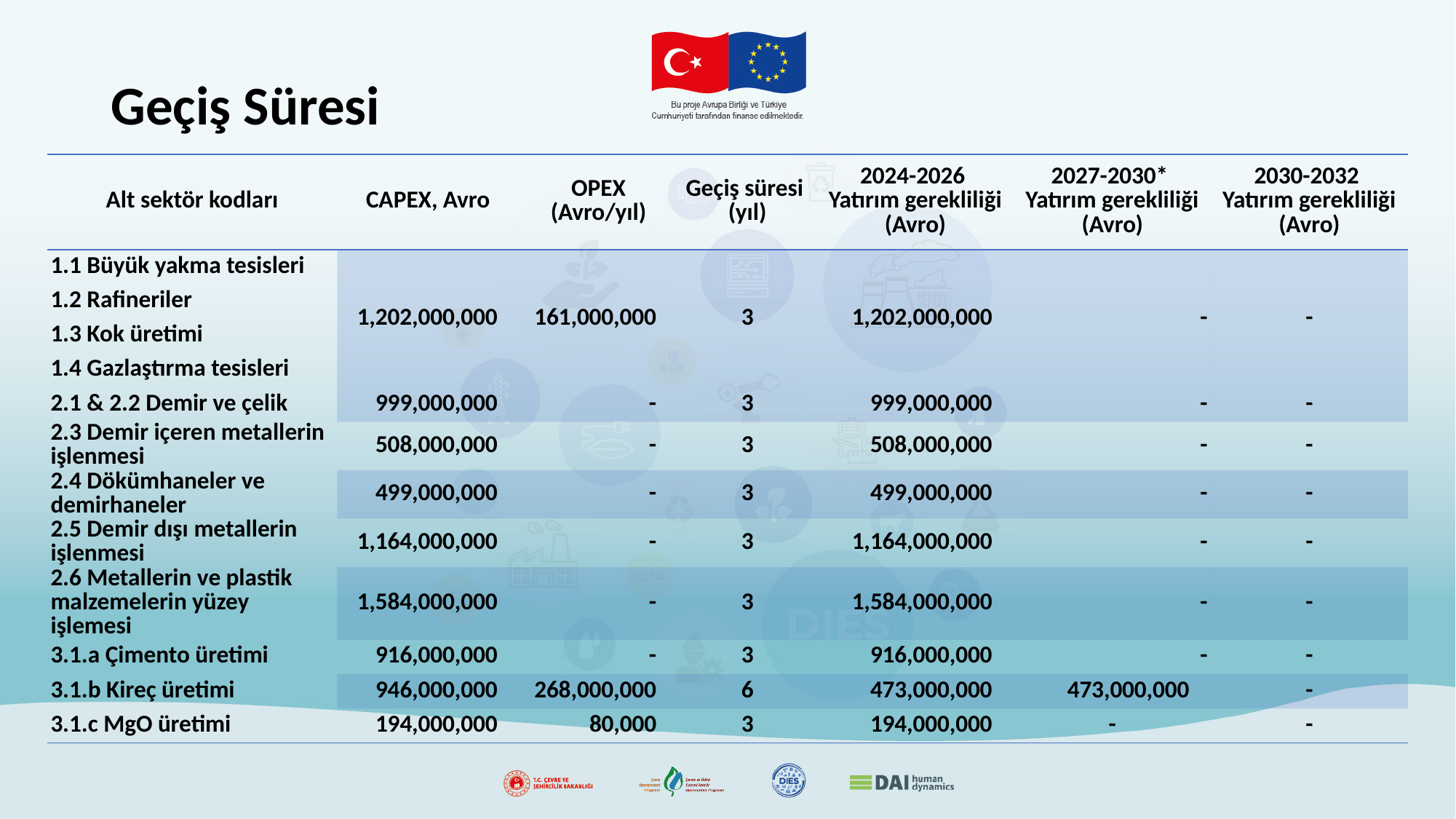

# Geçiş Süresi
| Alt sektör kodları | CAPEX, Avro | OPEX (Avro/yıl) | Geçiş süresi (yıl) | 2024-2026 Yatırım gerekliliği (Avro) | 2027-2030\* Yatırım gerekliliği (Avro) | 2030-2032 Yatırım gerekliliği (Avro) |
| --- | --- | --- | --- | --- | --- | --- |
| 1.1 Büyük yakma tesisleri | 1,202,000,000 | 161,000,000 | 3 | 1,202,000,000 | - | - |
| 1.2 Rafineriler |  |  |  |  |  |  |
| 1.3 Kok üretimi |  |  |  |  |  |  |
| 1.4 Gazlaştırma tesisleri |  |  |  |  |  |  |
| 2.1 & 2.2 Demir ve çelik | 999,000,000 | - | 3 | 999,000,000 | - | - |
| 2.3 Demir içeren metallerin işlenmesi | 508,000,000 | - | 3 | 508,000,000 | - | - |
| 2.4 Dökümhaneler ve demirhaneler | 499,000,000 | - | 3 | 499,000,000 | - | - |
| 2.5 Demir dışı metallerin işlenmesi | 1,164,000,000 | - | 3 | 1,164,000,000 | - | - |
| 2.6 Metallerin ve plastik malzemelerin yüzey işlemesi | 1,584,000,000 | - | 3 | 1,584,000,000 | - | - |
| 3.1.a Çimento üretimi | 916,000,000 | - | 3 | 916,000,000 | - | - |
| 3.1.b Kireç üretimi | 946,000,000 | 268,000,000 | 6 | 473,000,000 | 473,000,000 | - |
| 3.1.c MgO üretimi | 194,000,000 | 80,000 | 3 | 194,000,000 | - | - |